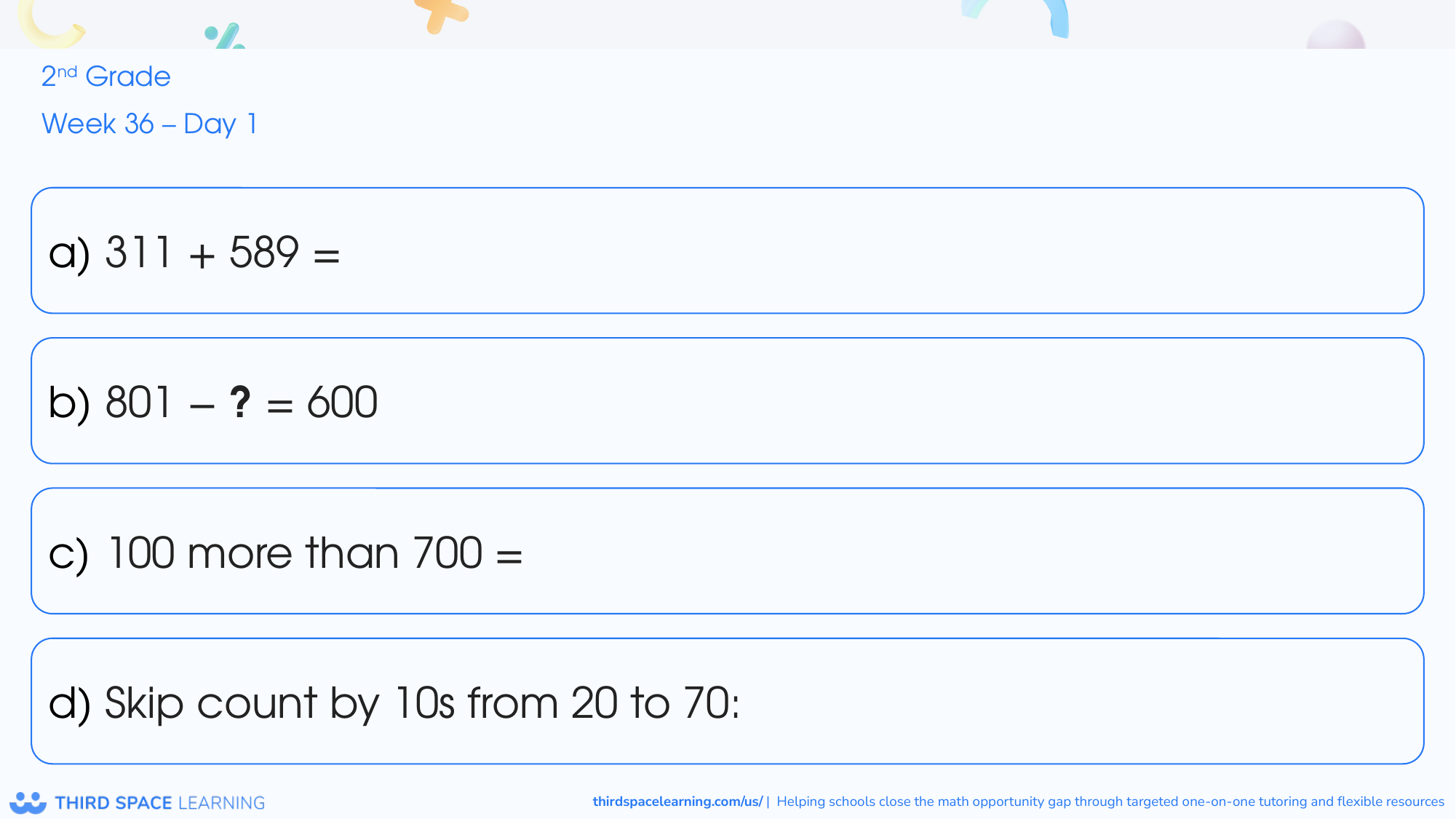

2nd Grade
Week 36 – Day 1
311 + 589 =
801 − ? = 600
100 more than 700 =
Skip count by 10s from 20 to 70: